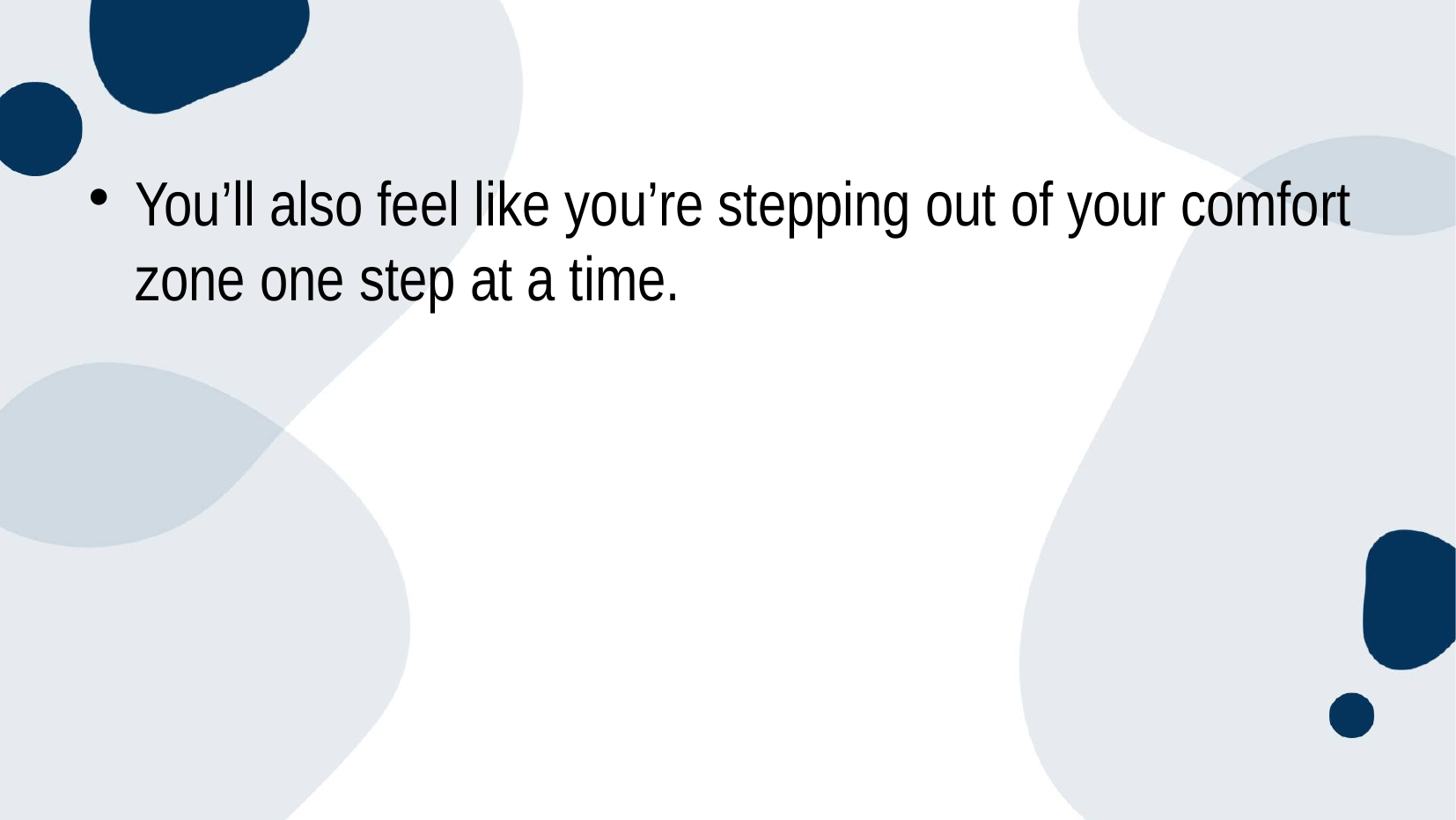

#
You’ll also feel like you’re stepping out of your comfort zone one step at a time.